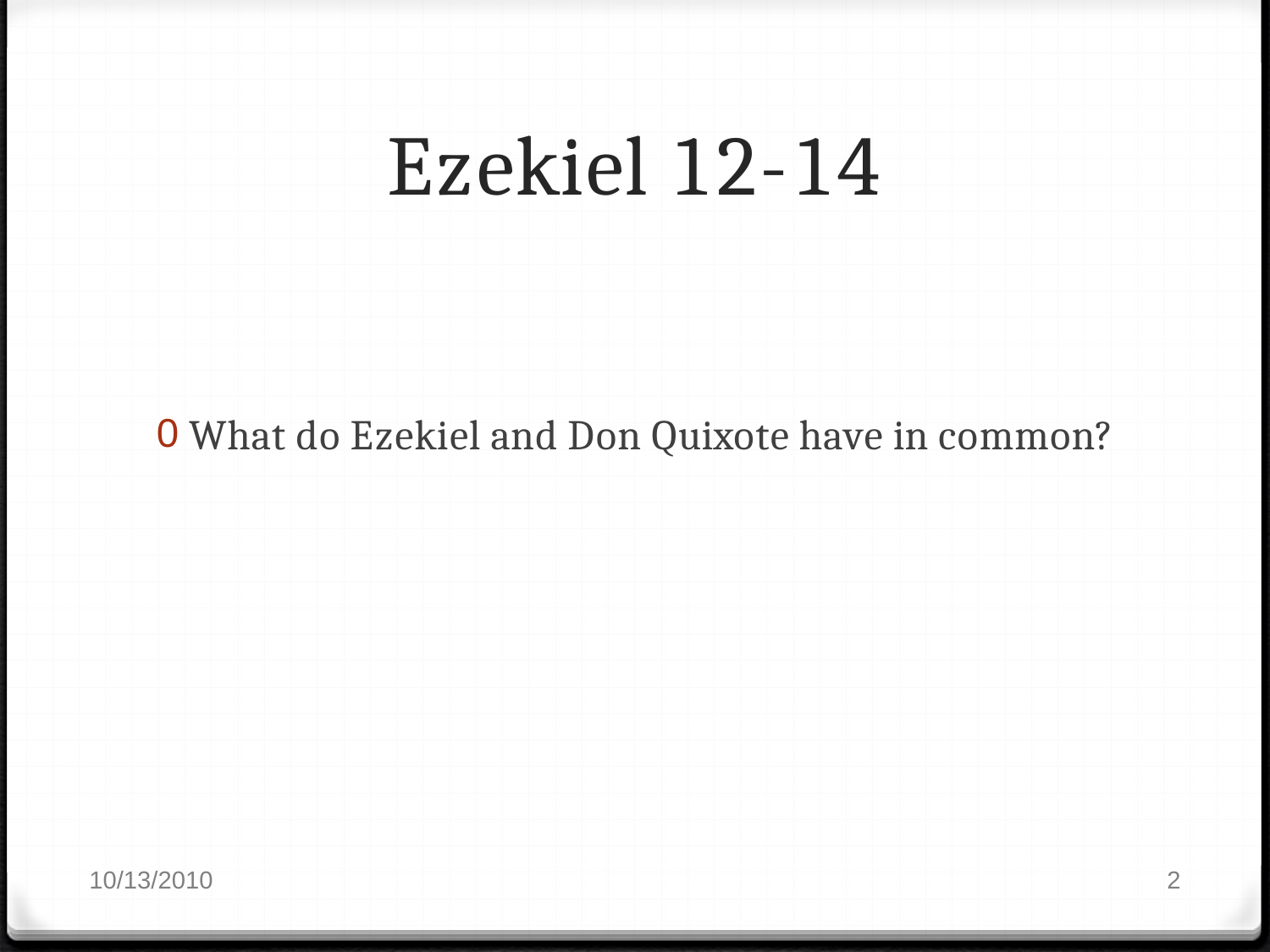

# Ezekiel 12-14

What do Ezekiel and Don Quixote have in common?
10/13/2010

2